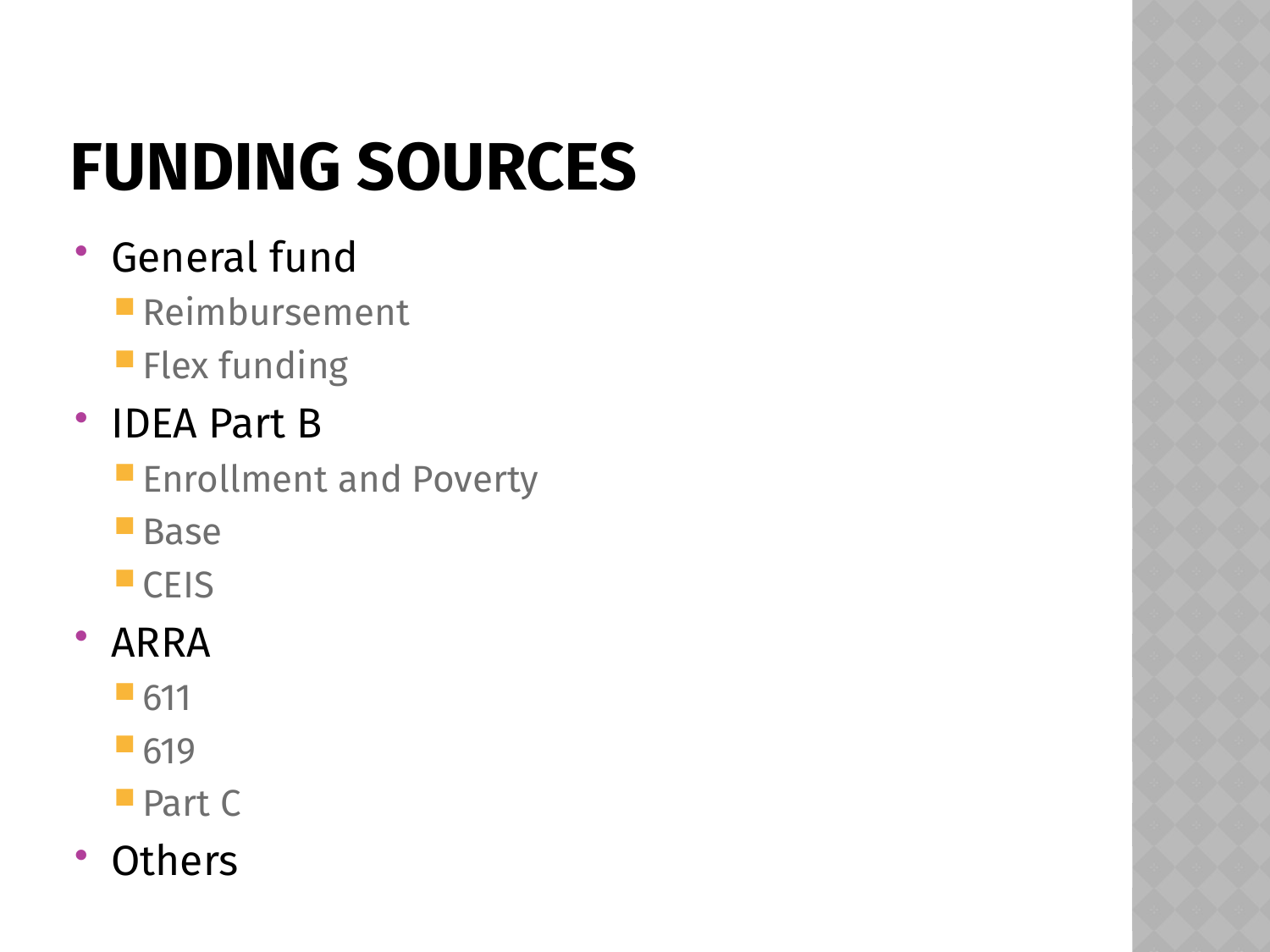

# Funding sources
General fund
Reimbursement
Flex funding
IDEA Part B
Enrollment and Poverty
Base
CEIS
ARRA
611
619
Part C
Others